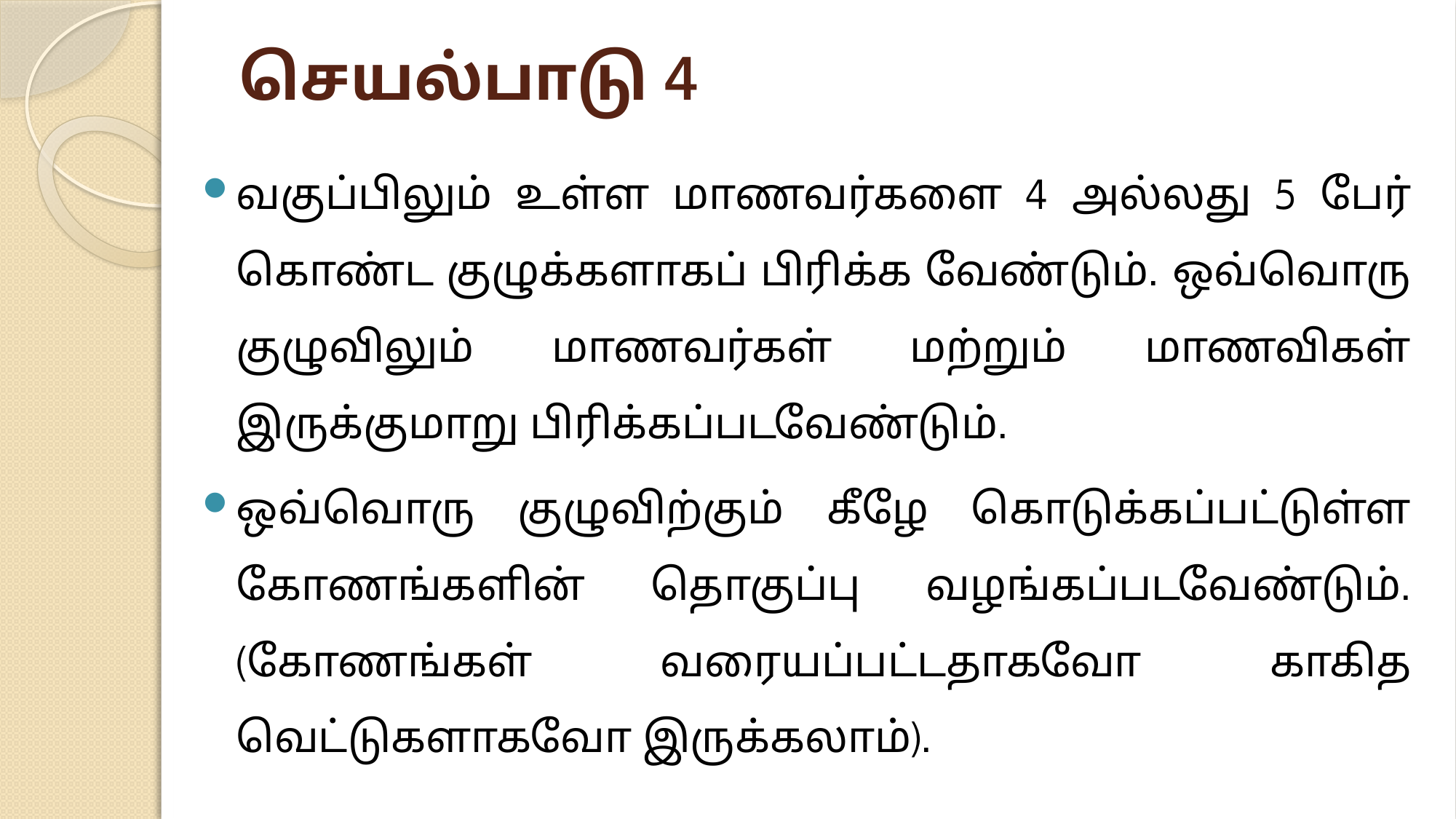

# செயல்பாடு 4
வகுப்பிலும் உள்ள மாணவர்களை 4 அல்லது 5 பேர் கொண்ட குழுக்களாகப் பிரிக்க வேண்டும். ஒவ்வொரு குழுவிலும் மாணவர்கள் மற்றும் மாணவிகள் இருக்குமாறு பிரிக்கப்படவேண்டும்.
ஒவ்வொரு குழுவிற்கும் கீழே கொடுக்கப்பட்டுள்ள கோணங்களின் தொகுப்பு வழங்கப்படவேண்டும். (கோணங்கள் வரையப்பட்டதாகவோ காகித வெட்டுகளாகவோ இருக்கலாம்).